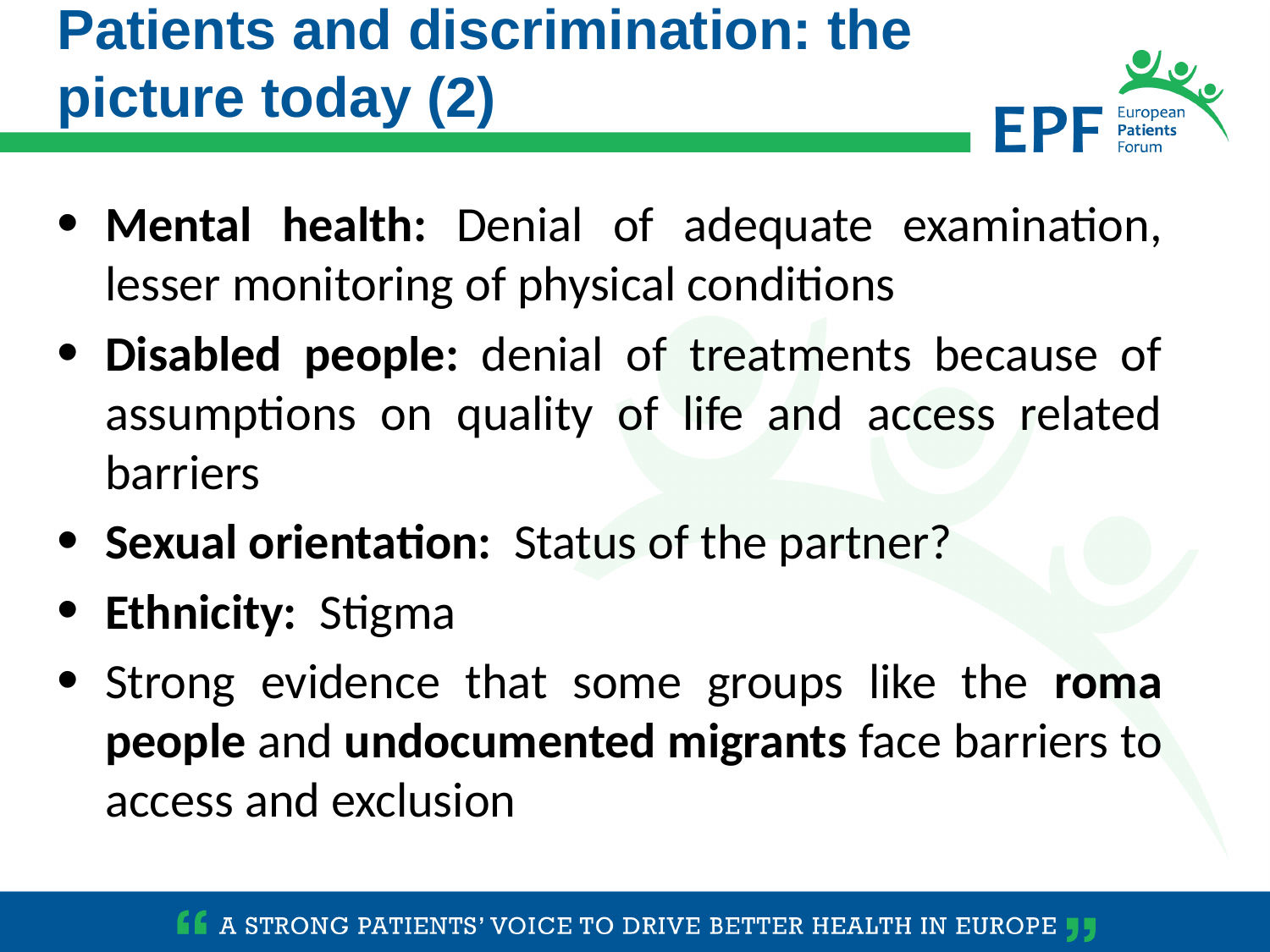

Patients and discrimination: the picture today (2)

Mental health: Denial of adequate examination, lesser monitoring of physical conditions
Disabled people: denial of treatments because of assumptions on quality of life and access related barriers
Sexual orientation:  Status of the partner?
Ethnicity:  Stigma
Strong evidence that some groups like the roma people and undocumented migrants face barriers to access and exclusion